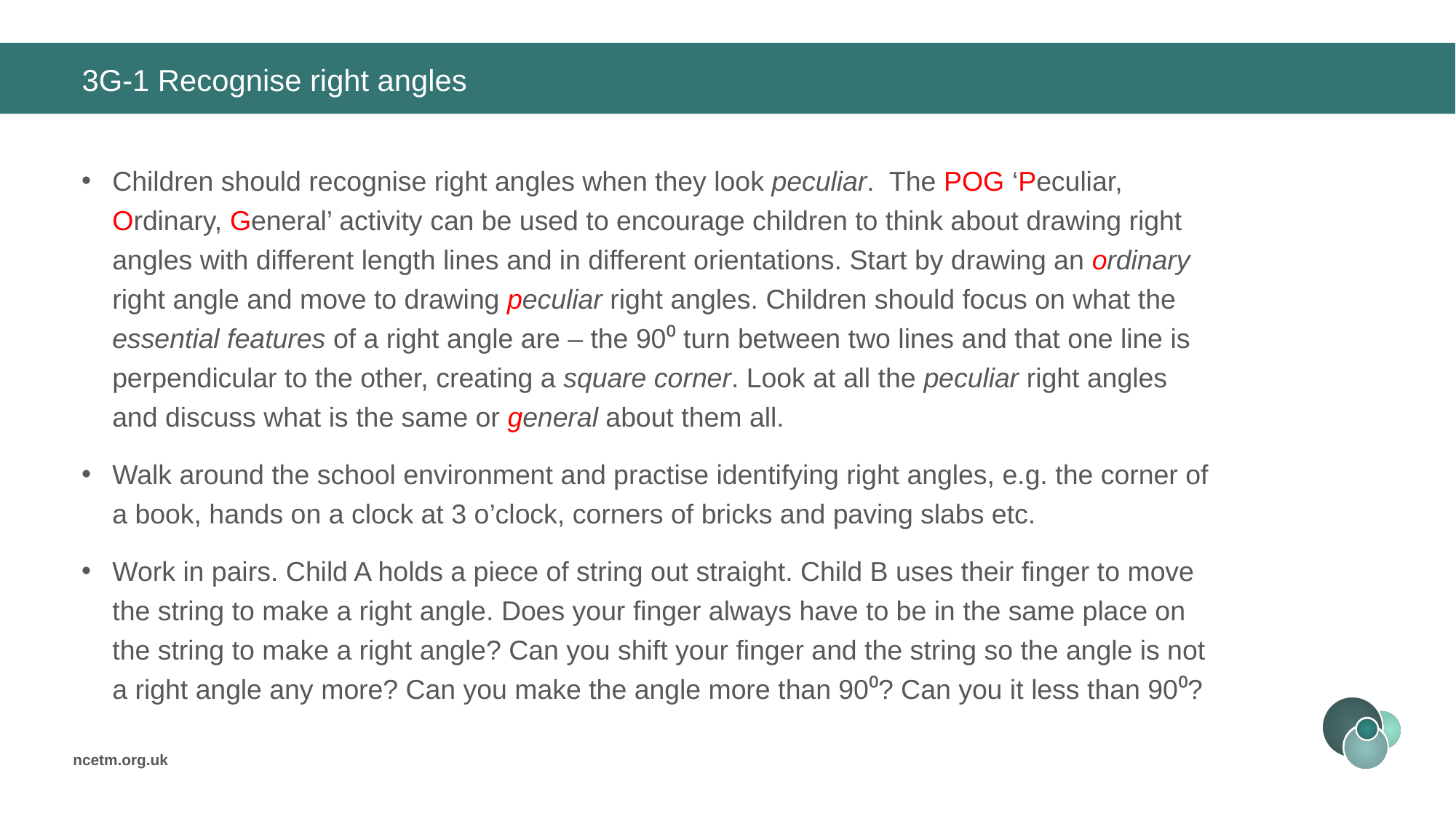

# 3G-1 Recognise right angles
Children should recognise right angles when they look peculiar.  The POG ‘Peculiar, Ordinary, General’ activity can be used to encourage children to think about drawing right angles with different length lines and in different orientations. Start by drawing an ordinary right angle and move to drawing peculiar right angles. Children should focus on what the essential features of a right angle are – the 90⁰ turn between two lines and that one line is perpendicular to the other, creating a square corner. Look at all the peculiar right angles and discuss what is the same or general about them all.
Walk around the school environment and practise identifying right angles, e.g. the corner of a book, hands on a clock at 3 o’clock, corners of bricks and paving slabs etc.
Work in pairs. Child A holds a piece of string out straight. Child B uses their finger to move the string to make a right angle. Does your finger always have to be in the same place on the string to make a right angle? Can you shift your finger and the string so the angle is not a right angle any more? Can you make the angle more than 90⁰? Can you it less than 90⁰?